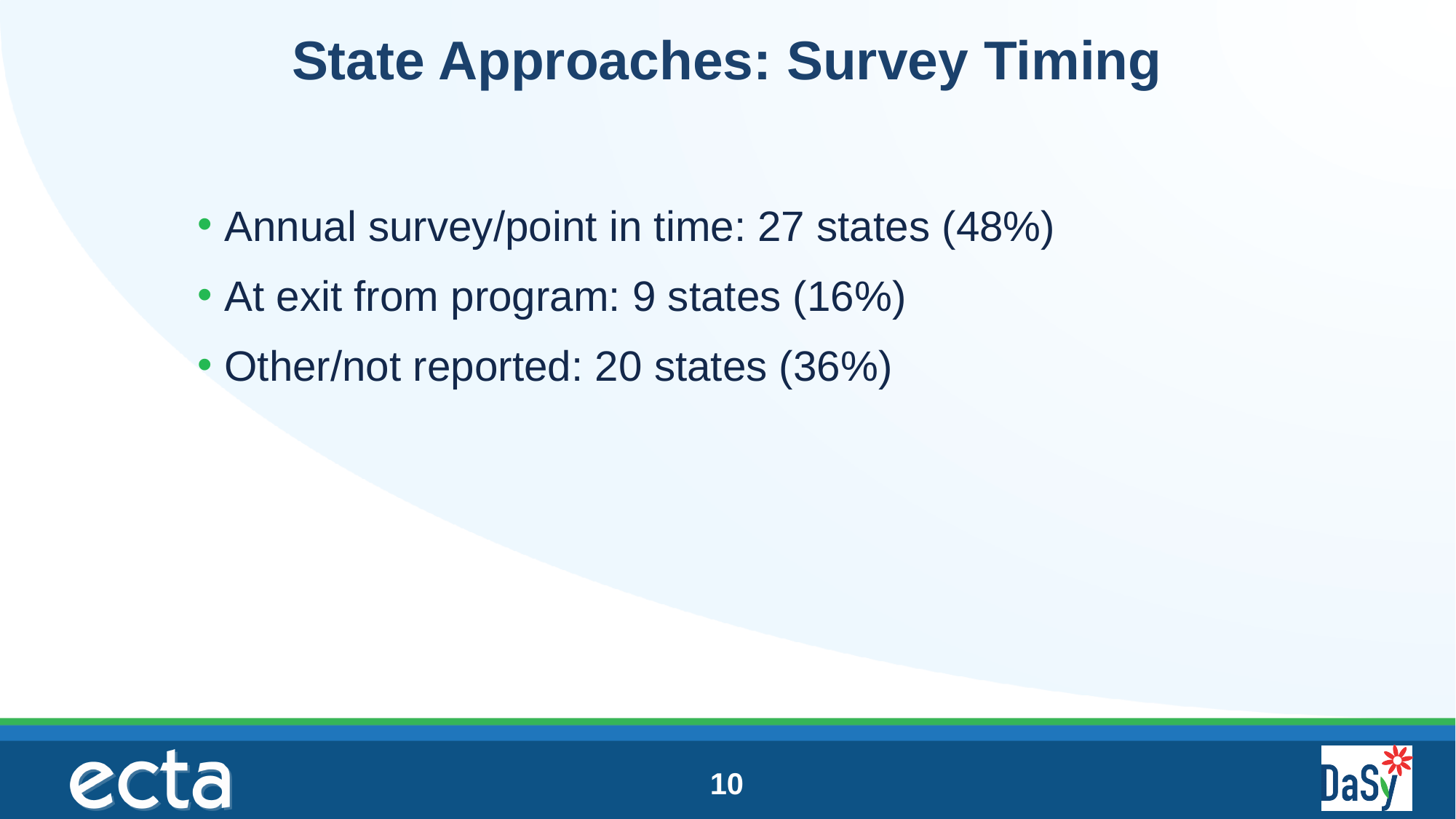

# State Approaches: Survey Timing
Annual survey/point in time: 27 states (48%)
At exit from program: 9 states (16%)
Other/not reported: 20 states (36%)
10